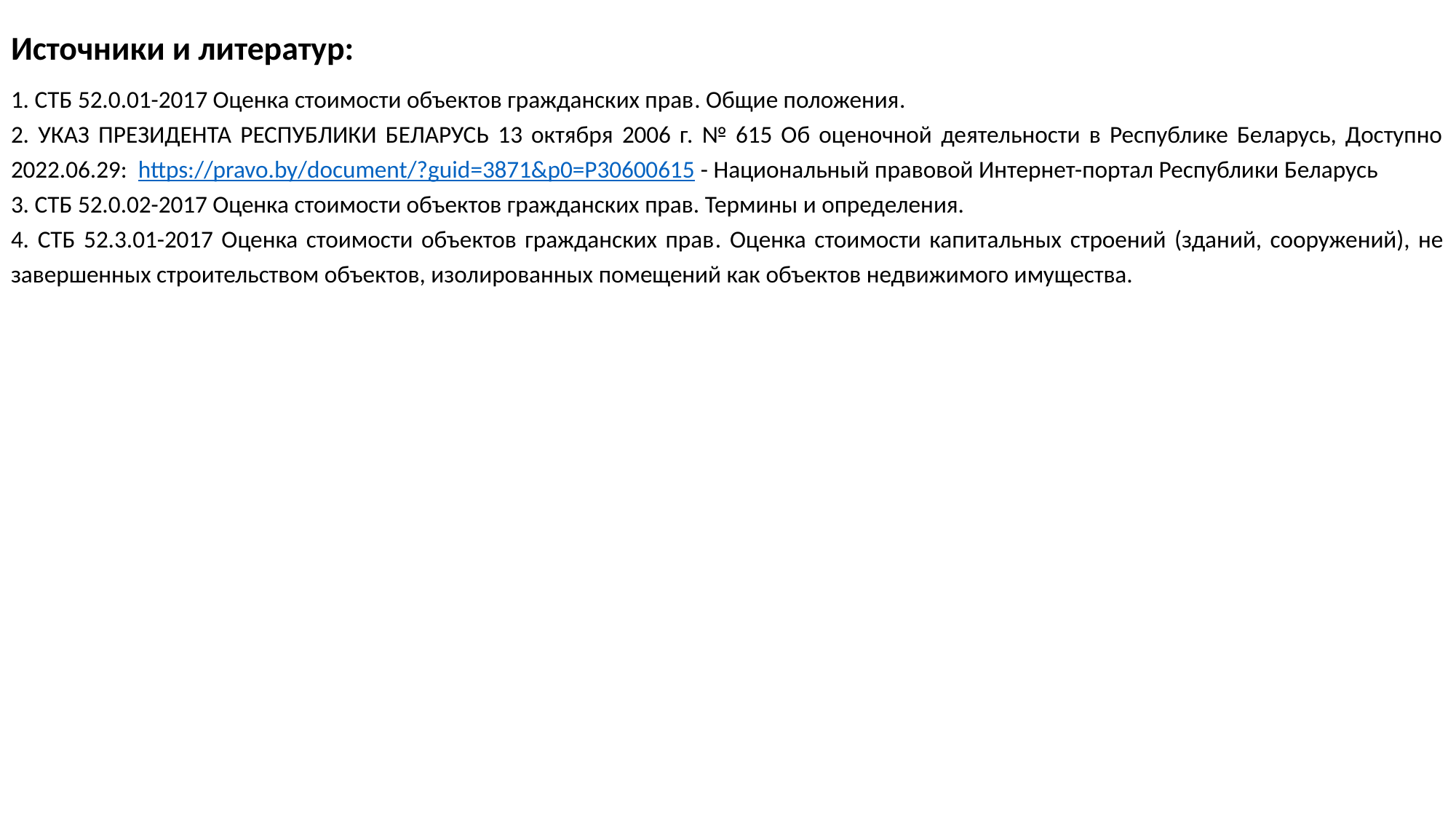

# Источники и литератур:
1. СТБ 52.0.01-2017 Оценка стоимости объектов гражданских прав. Общие положения.
2. УКАЗ ПРЕЗИДЕНТА РЕСПУБЛИКИ БЕЛАРУСЬ 13 октября 2006 г. № 615 Об оценочной деятельности в Республике Беларусь, Доступно 2022.06.29:  https://pravo.by/document/?guid=3871&p0=P30600615 - Национальный правовой Интернет-портал Республики Беларусь
3. СТБ 52.0.02-2017 Оценка стоимости объектов гражданских прав. Термины и определения.
4. СТБ 52.3.01-2017 Оценка стоимости объектов гражданских прав. Оценка стоимости капитальных строений (зданий, сооружений), не завершенных строительством объектов, изолированных помещений как объектов недвижимого имущества.